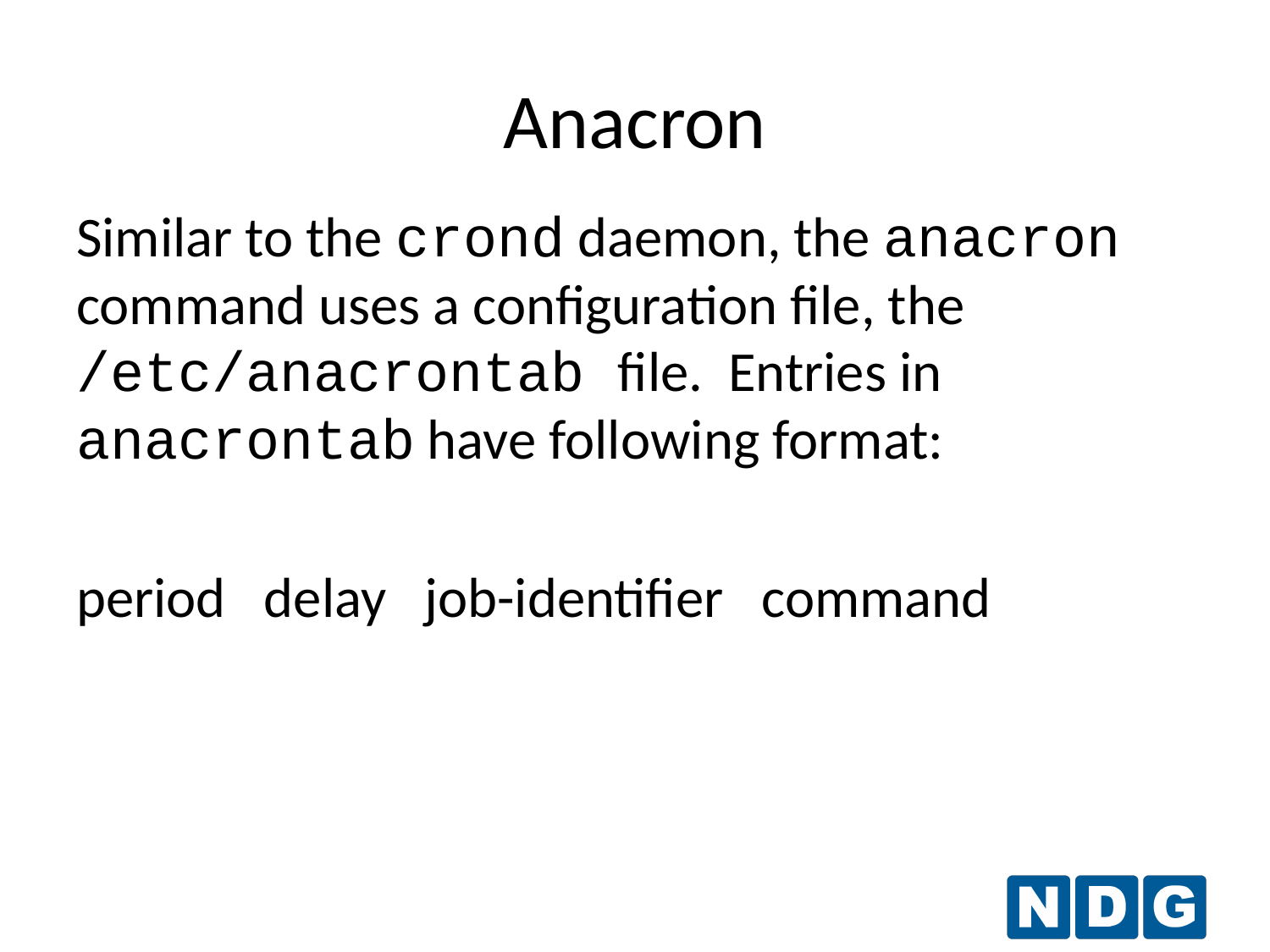

Anacron
Similar to the crond daemon, the anacron command uses a configuration file, the /etc/anacrontab file.  Entries in anacrontab have following format:

period   delay   job-identifier   command